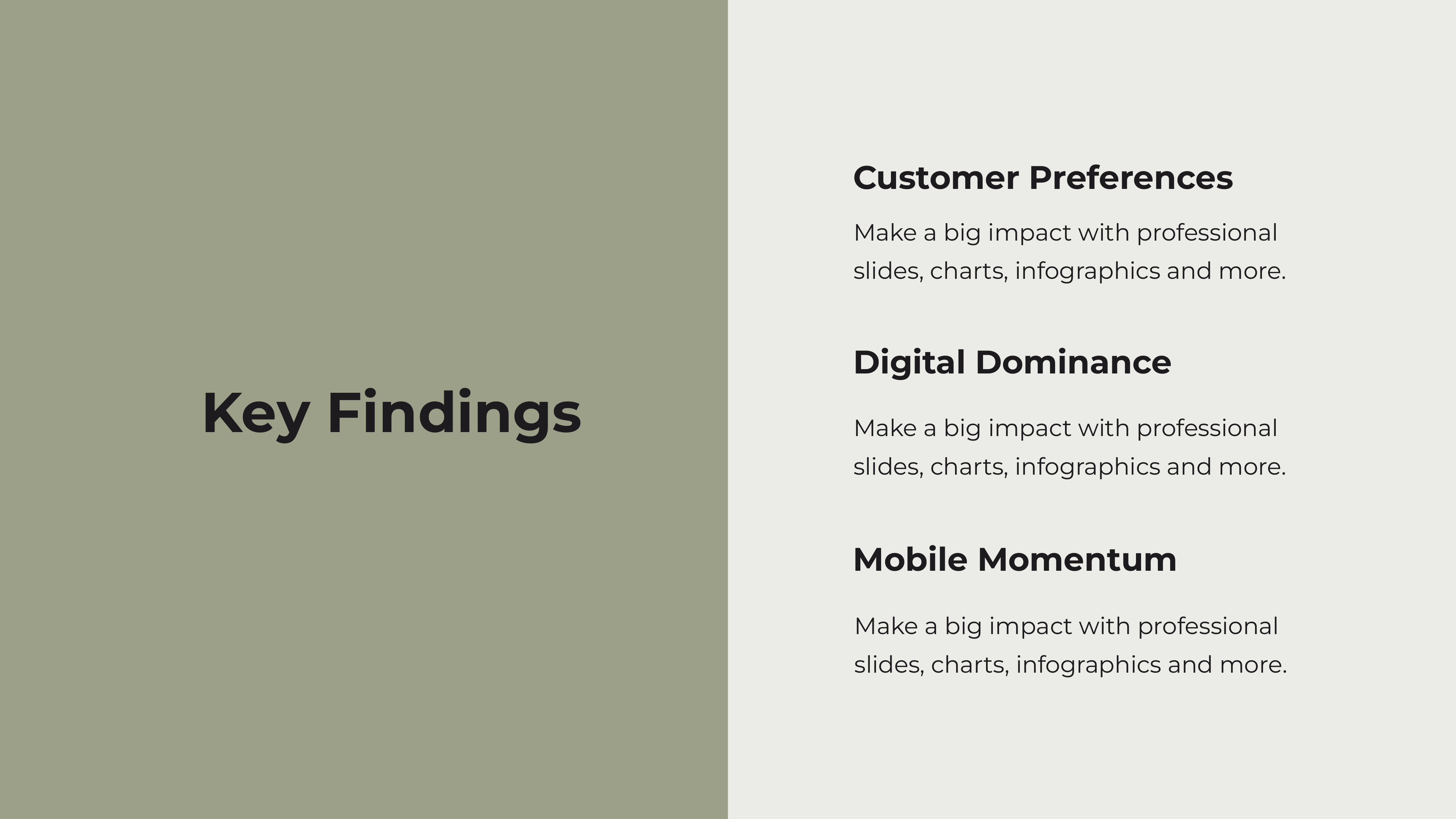

Customer Preferences
Make a big impact with professional slides, charts, infographics and more.
Digital Dominance
Key Findings
Make a big impact with professional slides, charts, infographics and more.
Mobile Momentum
Make a big impact with professional slides, charts, infographics and more.